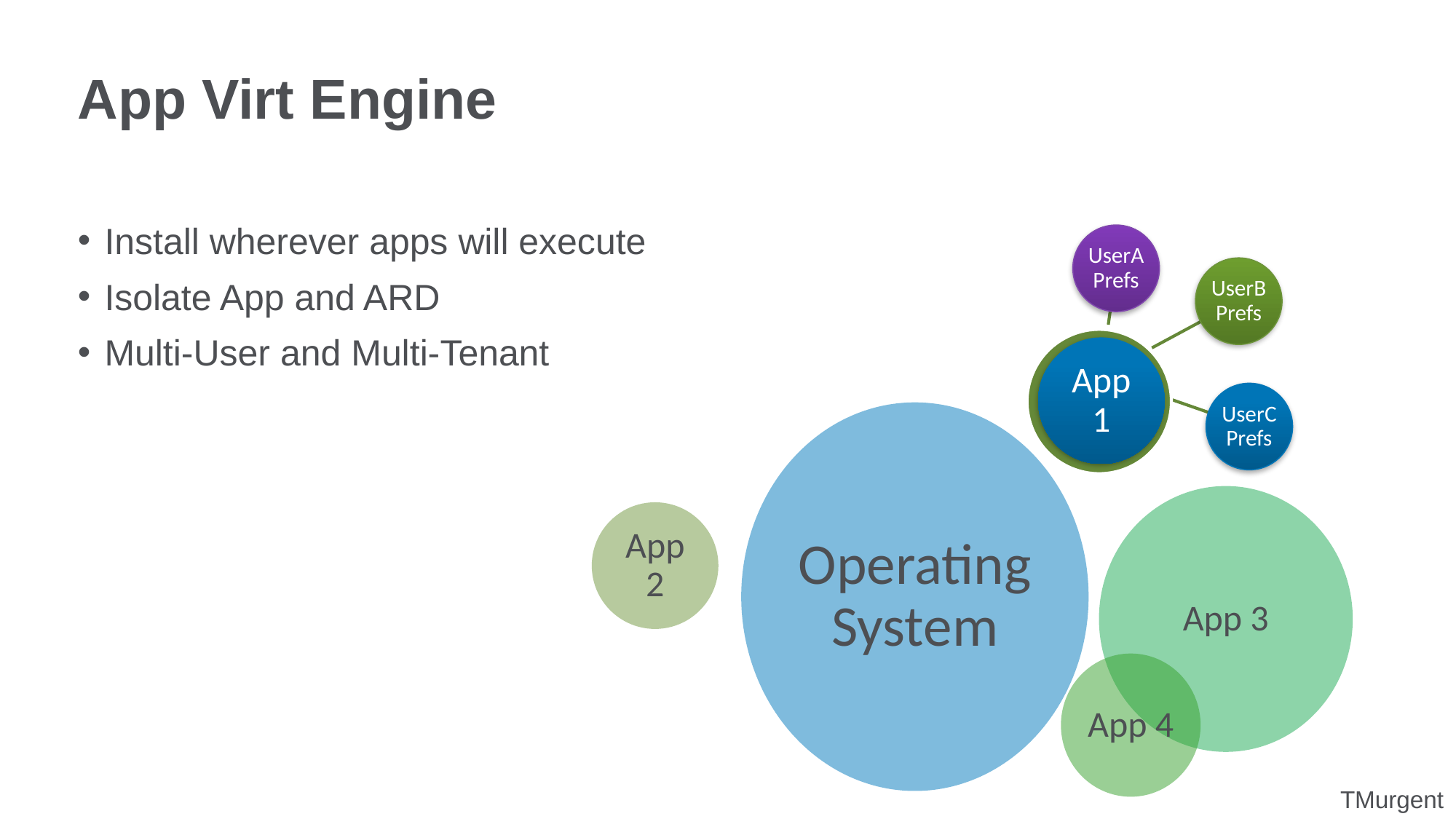

# App Virt Engine
Install wherever apps will execute
Isolate App and ARD
Multi-User and Multi-Tenant

UserA Prefs

UserB Prefs

UserC Prefs

Operating System
App 1
App 3
App 4
App 2